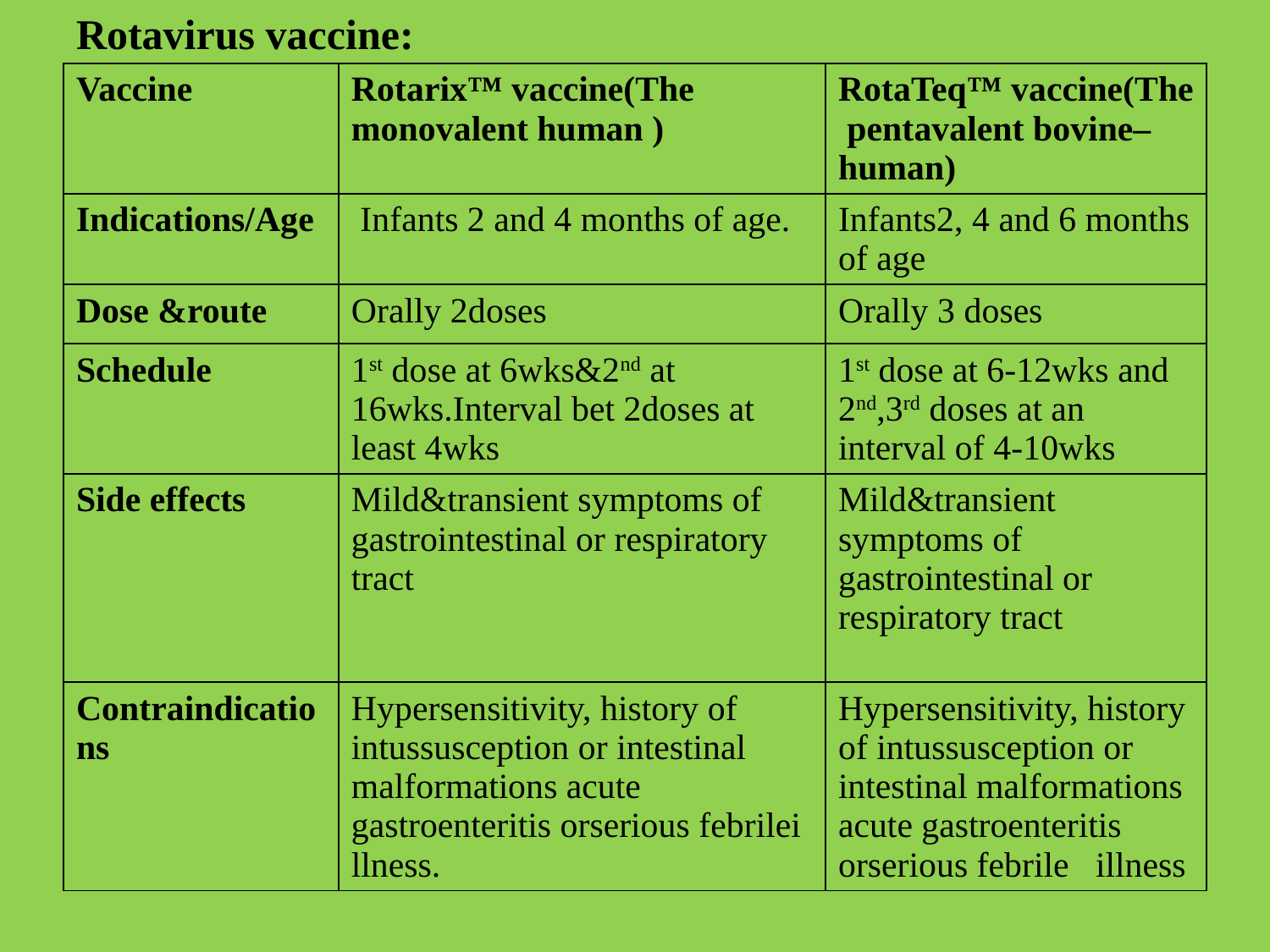

# Rotavirus vaccine:
| Vaccine | Rotarix™ vaccine(The monovalent human ) | RotaTeq™ vaccine(The pentavalent bovine–human) |
| --- | --- | --- |
| Indications/Age | Infants 2 and 4 months of age. | Infants2, 4 and 6 months of age |
| Dose &route | Orally 2doses | Orally 3 doses |
| Schedule | 1st dose at 6wks&2nd at 16wks.Interval bet 2doses at least 4wks | 1st dose at 6-12wks and 2nd,3rd doses at an interval of 4-10wks |
| Side effects | Mild&transient symptoms of gastrointestinal or respiratory tract | Mild&transient symptoms of gastrointestinal or respiratory tract |
| Contraindications | Hypersensitivity, history of intussusception or intestinal malformations acute gastroenteritis orserious febrilei llness. | Hypersensitivity, history of intussusception or intestinal malformations acute gastroenteritis orserious febrile illness |